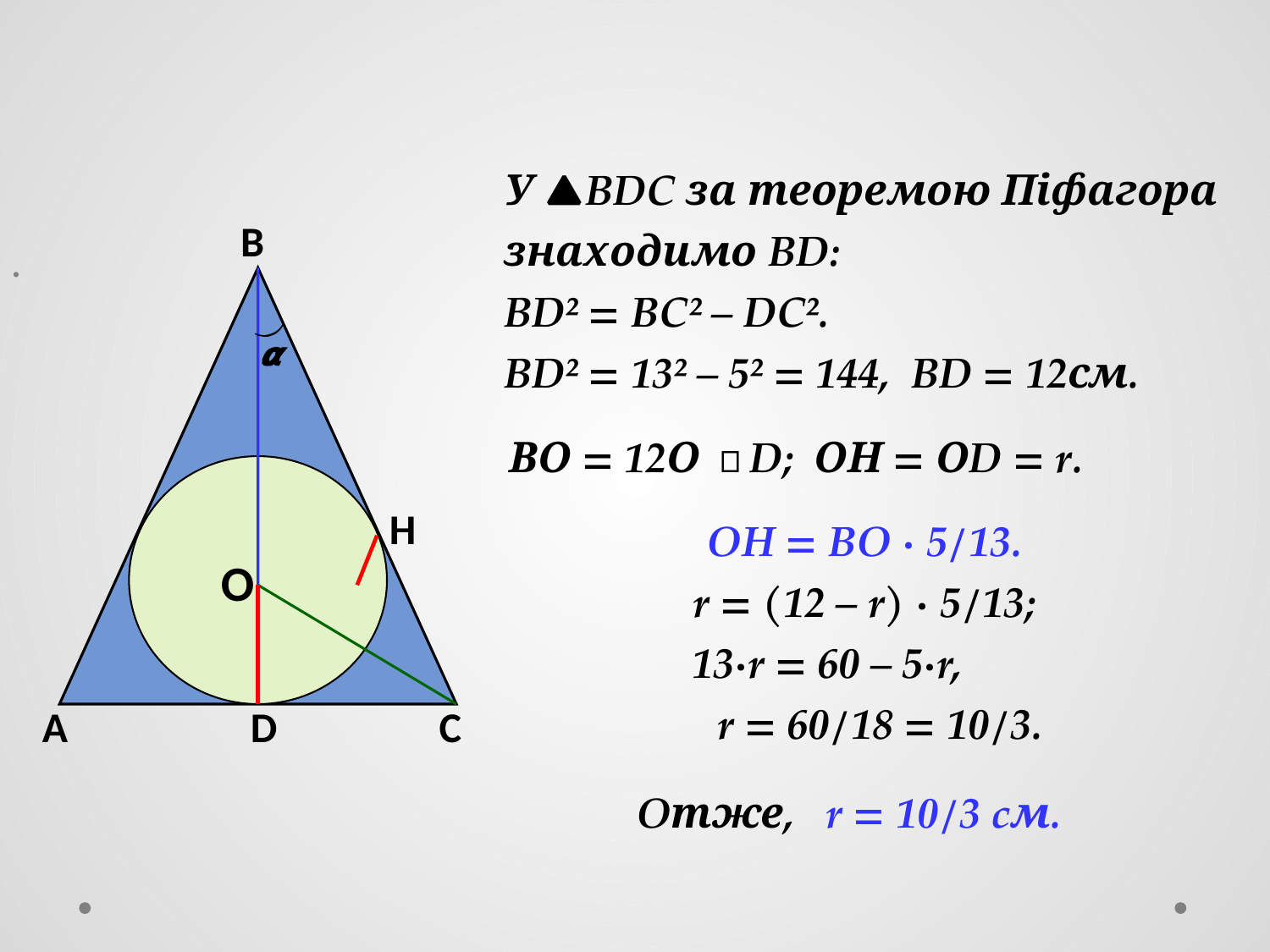

#

   У ▲BDC за теоремою Піфагора
   знаходимо BD:
   BD² = BC² – DC².
   BD² = 13² – 5² = 144,  BD = 12см.

ВО = 12⎯ ОD;  ОН = ОD = r.

    OH = BO · 5/13.
     r = (12 – r) · 5/13;
    13·r = 60 – 5·r,
      r = 60/18 = 10/3.

Oтже,   r = 10/3 cм.

В

)
𝞪

Н
О

А
D
С